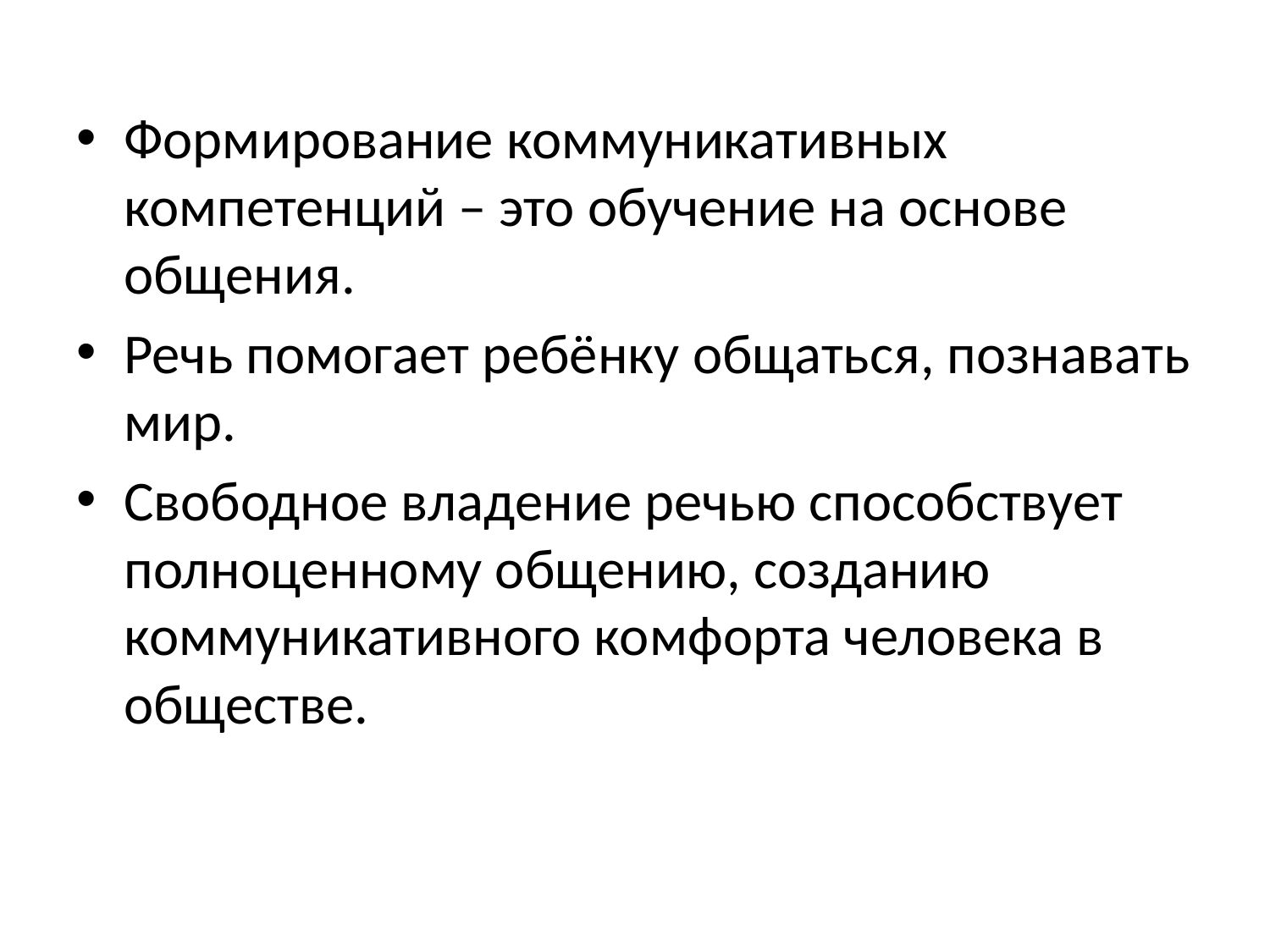

#
Формирование коммуникативных компетенций – это обучение на основе общения.
Речь помогает ребёнку общаться, познавать мир.
Свободное владение речью способствует полноценному общению, созданию коммуникативного комфорта человека в обществе.